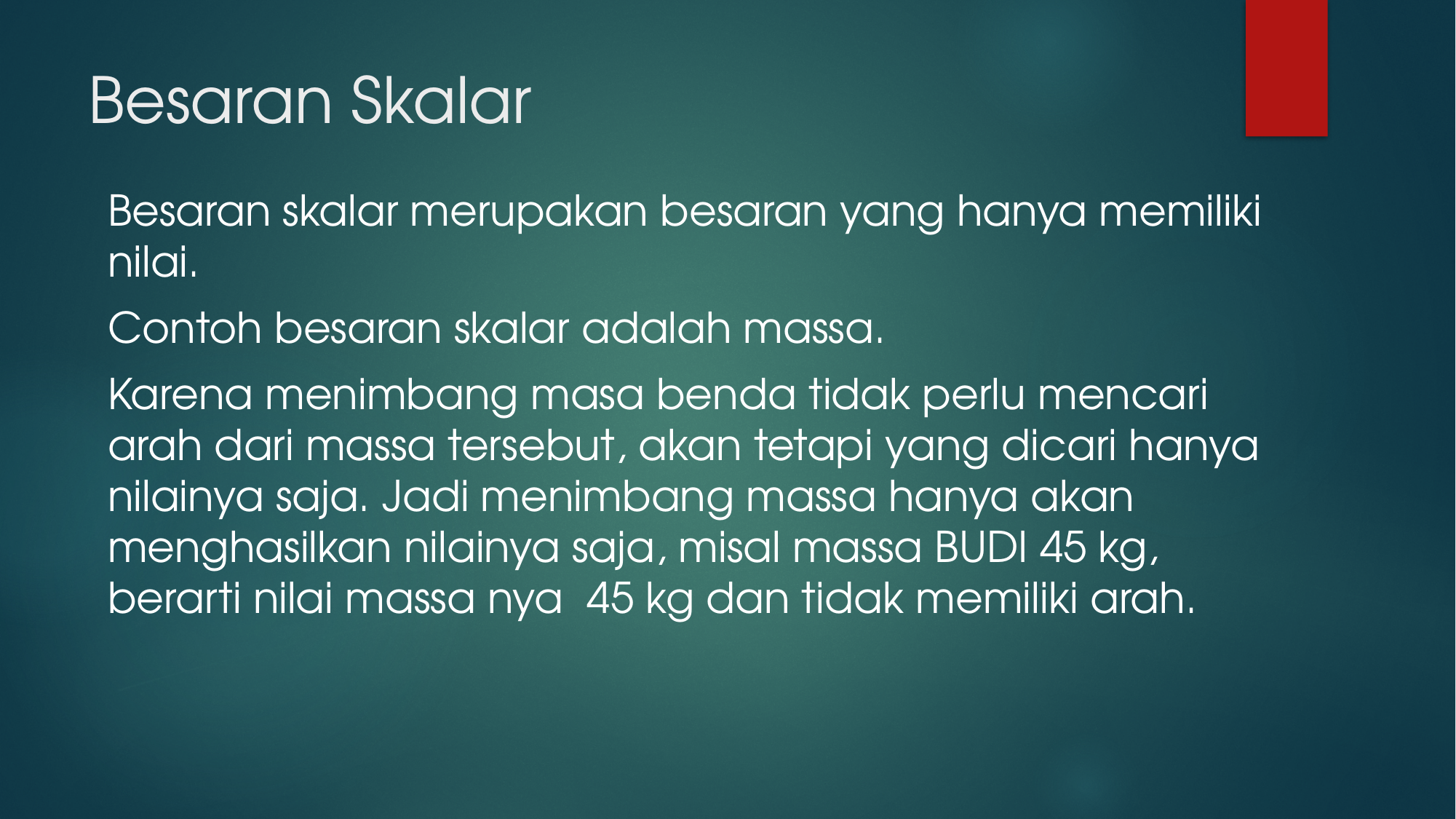

# Besaran Skalar
Besaran skalar merupakan besaran yang hanya memiliki nilai.
Contoh besaran skalar adalah massa.
Karena menimbang masa benda tidak perlu mencari arah dari massa tersebut, akan tetapi yang dicari hanya nilainya saja. Jadi menimbang massa hanya akan menghasilkan nilainya saja, misal massa BUDI 45 kg, berarti nilai massa nya  45 kg dan tidak memiliki arah.